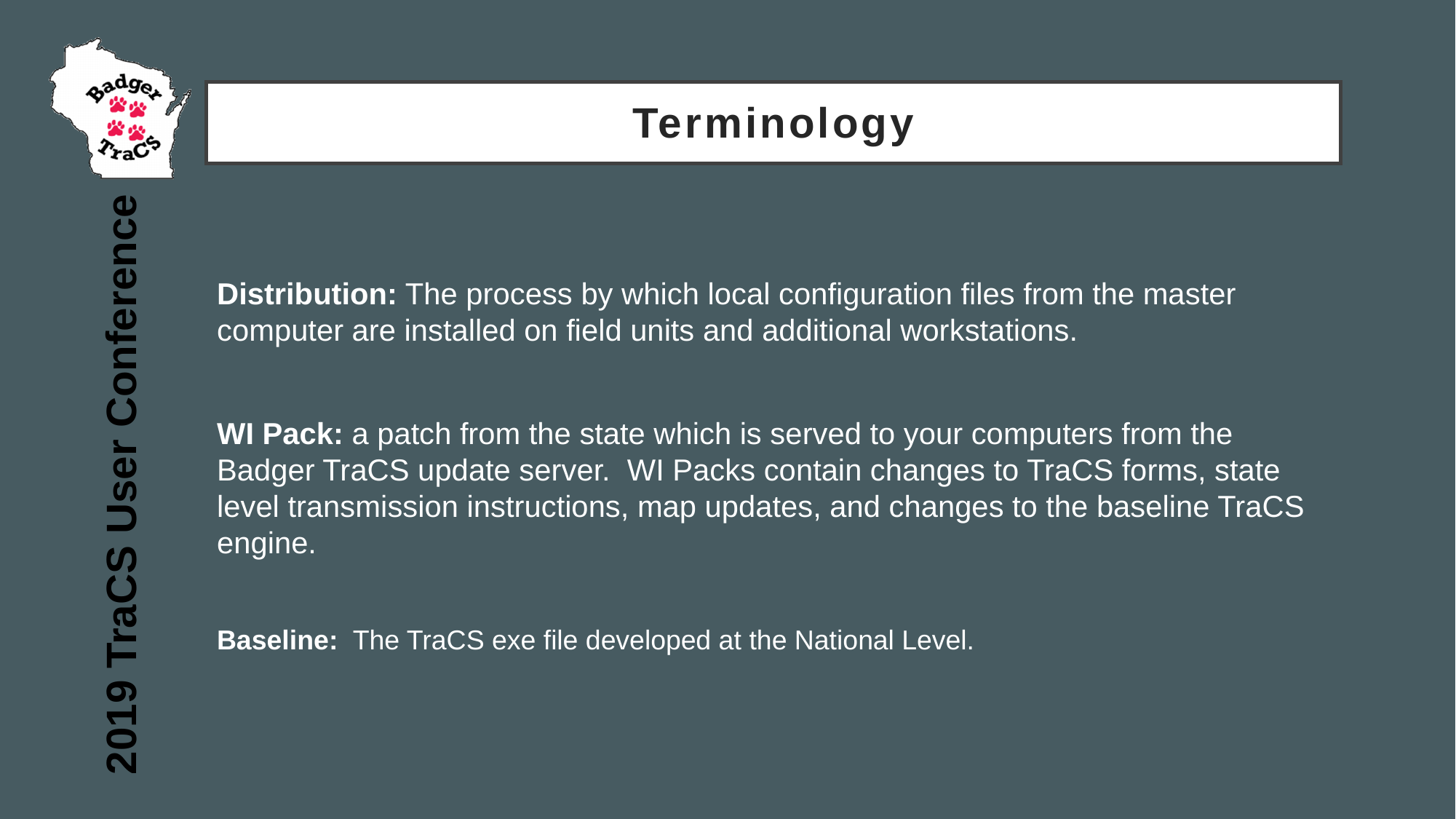

# Terminology

Distribution: The process by which local configuration files from the master computer are installed on field units and additional workstations.

WI Pack: a patch from the state which is served to your computers from the Badger TraCS update server.  WI Packs contain changes to TraCS forms, state level transmission instructions, map updates, and changes to the baseline TraCS engine.

Baseline:  The TraCS exe file developed at the National Level.